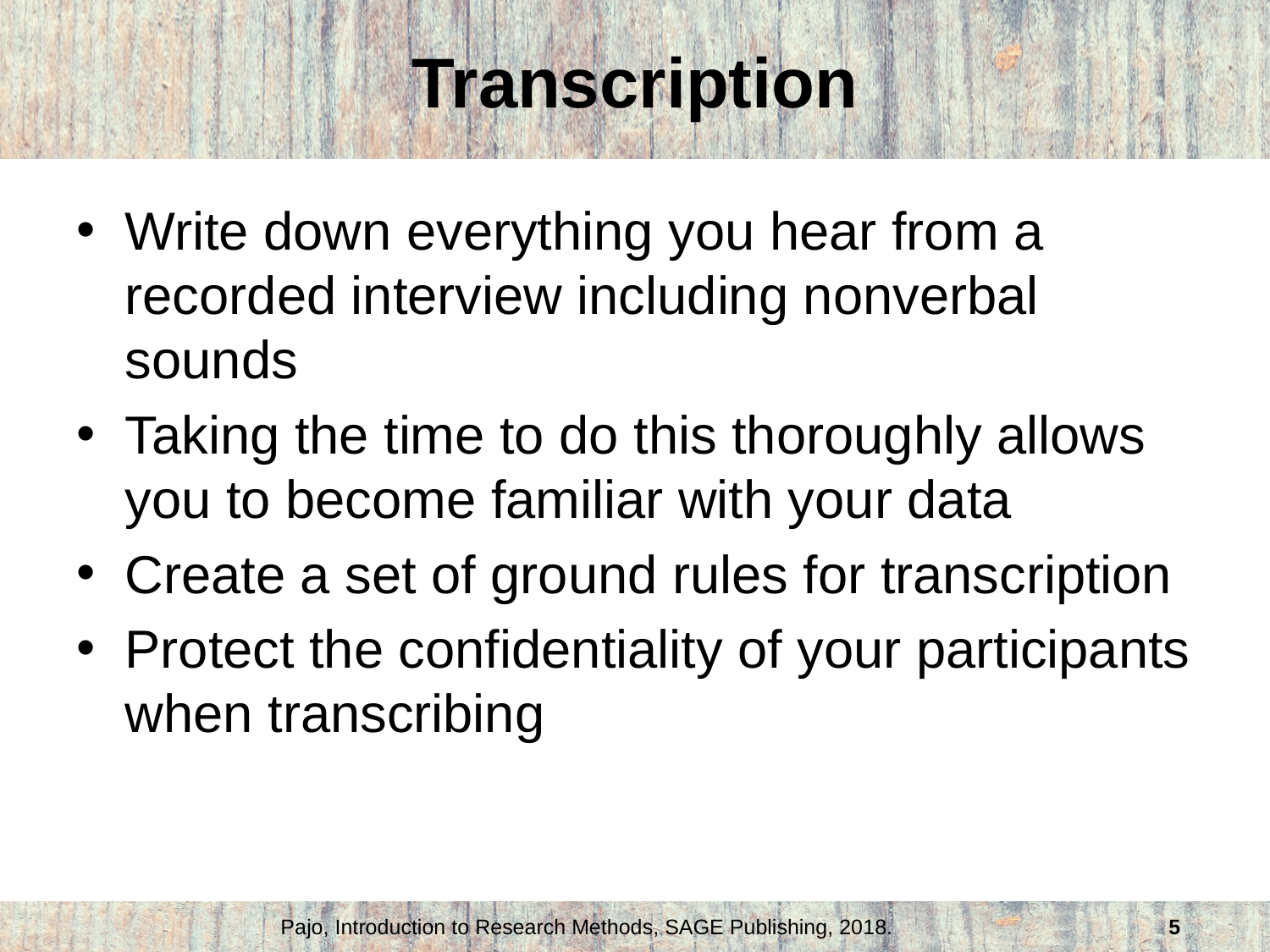

# Transcription
Write down everything you hear from a recorded interview including nonverbal sounds
Taking the time to do this thoroughly allows you to become familiar with your data
Create a set of ground rules for transcription
Protect the confidentiality of your participants when transcribing
Pajo, Introduction to Research Methods, SAGE Publishing, 2018.
5